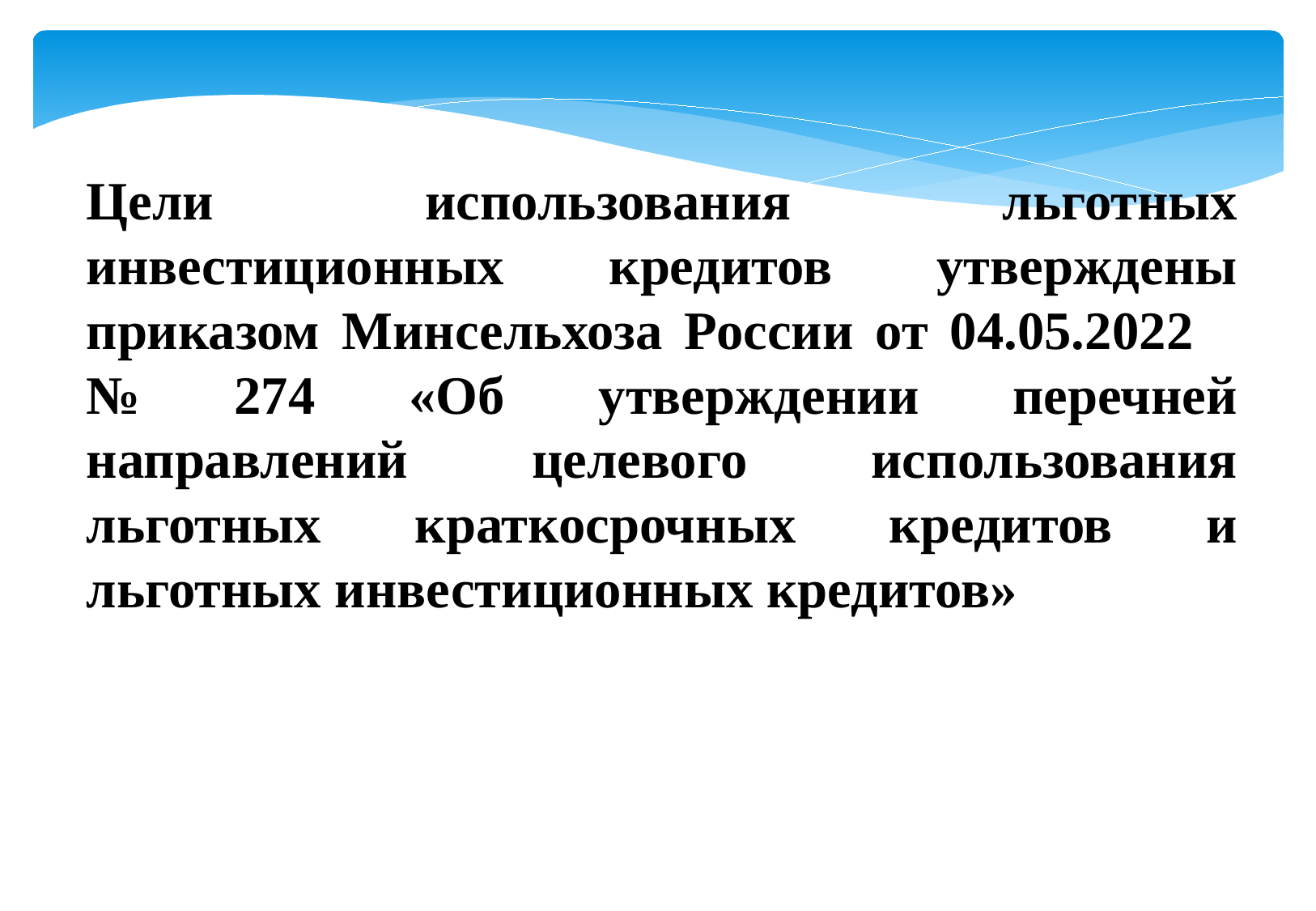

Цели использования льготных инвестиционных кредитов утверждены приказом Минсельхоза России от 04.05.2022   № 274 «Об утверждении перечней направлений целевого использования льготных краткосрочных кредитов и льготных инвестиционных кредитов»